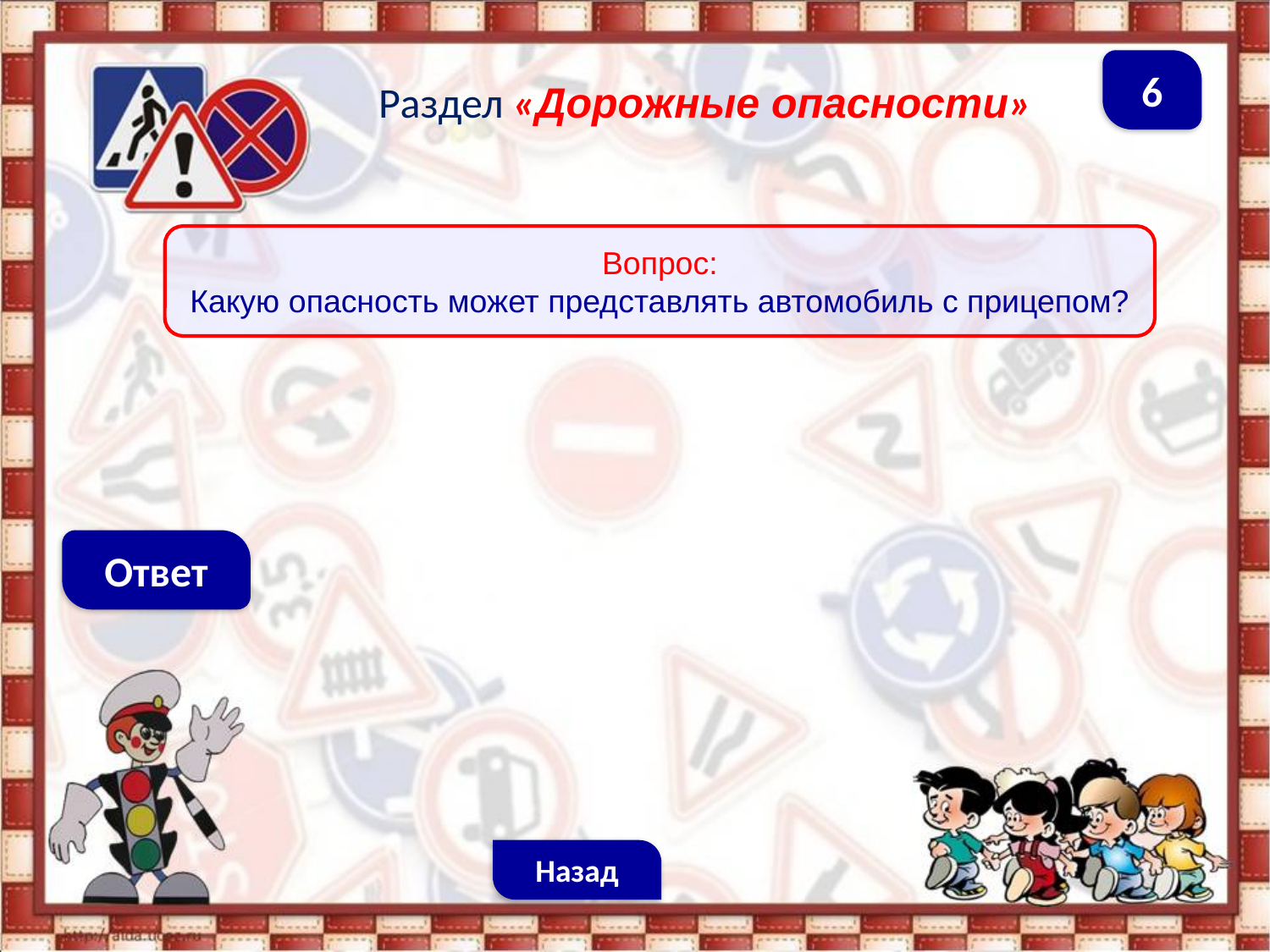

6
Раздел «Дорожные опасности»

Вопрос:
Какую опасность может представлять автомобиль с прицепом?

Ответ
Назад